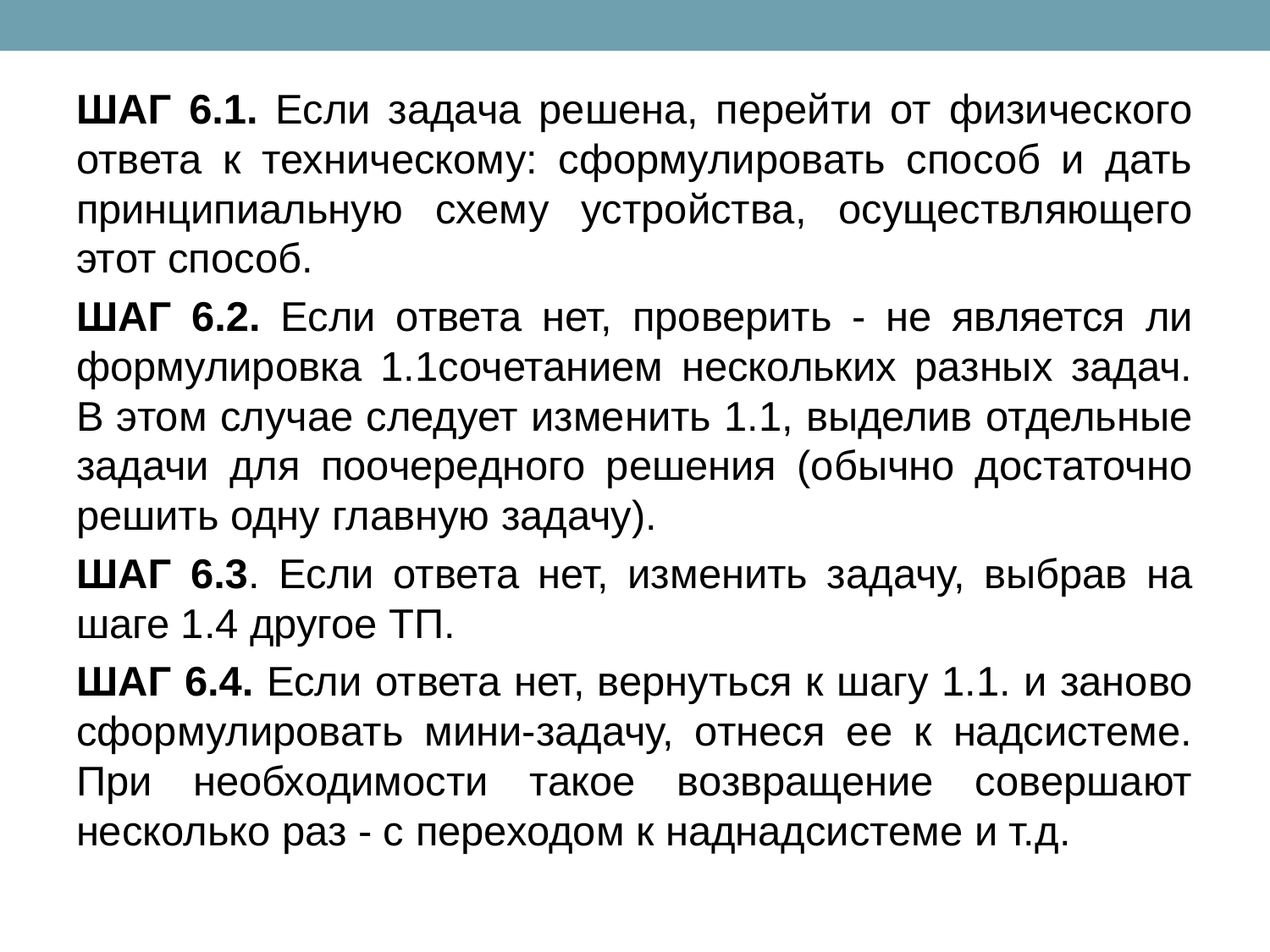

ШАГ 6.1. Если задача решена, перейти от физического ответа к техническому: сформулировать способ и дать принципиальную схему устройства, осуществляющего этот способ.
ШАГ 6.2. Если ответа нет, проверить - не является ли формулировка 1.1сочетанием нескольких разных задач. В этом случае следует изменить 1.1, выделив отдельные задачи для поочередного решения (обычно достаточно решить одну главную задачу).
ШАГ 6.3. Если ответа нет, изменить задачу, выбрав на шаге 1.4 другое ТП.
ШАГ 6.4. Если ответа нет, вернуться к шагу 1.1. и заново сформулировать мини-задачу, отнеся ее к надсистеме. При необходимости такое возвращение совершают несколько раз - с переходом к наднадсистеме и т.д.